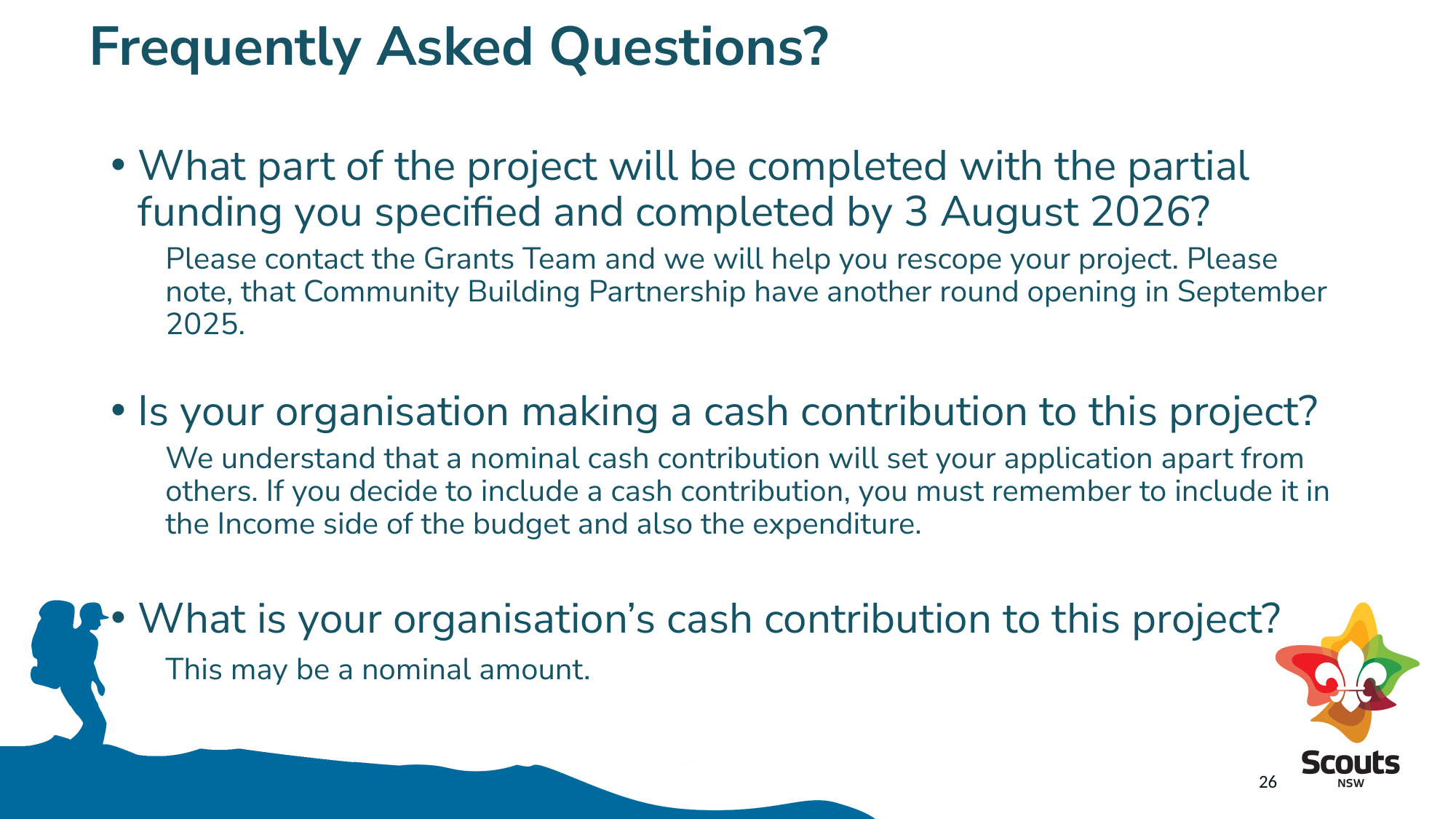

# Frequently Asked Questions?
What part of the project will be completed with the partial funding you specified and completed by 3 August 2026?
Please contact the Grants Team and we will help you rescope your project. Please note, that Community Building Partnership have another round opening in September 2025.
Is your organisation making a cash contribution to this project?
We understand that a nominal cash contribution will set your application apart from others. If you decide to include a cash contribution, you must remember to include it in the Income side of the budget and also the expenditure.

What is your organisation’s cash contribution to this project?
This may be a nominal amount.
26